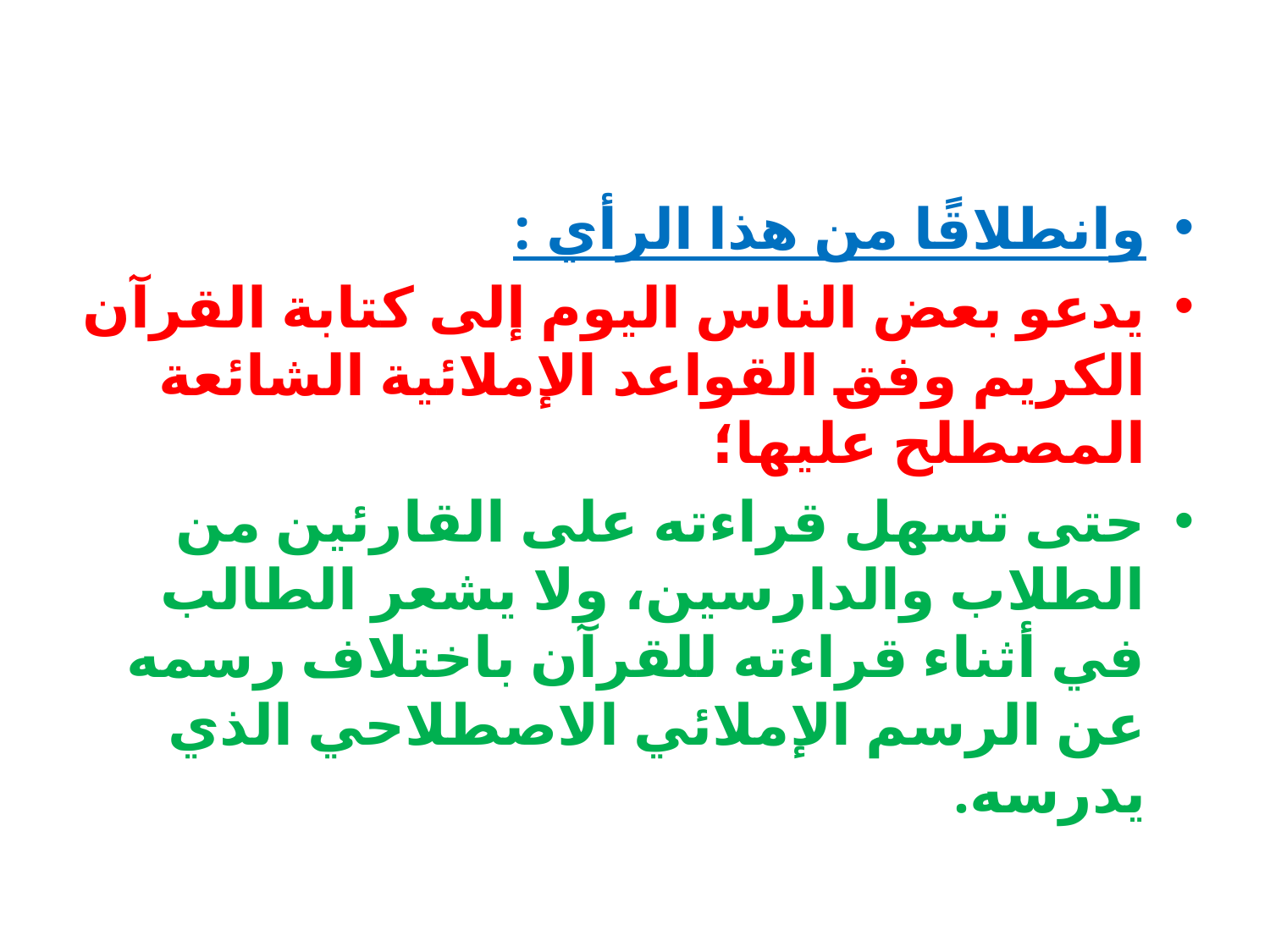

وانطلاقًا من هذا الرأي :
يدعو بعض الناس اليوم إلى كتابة القرآن الكريم وفق القواعد الإملائية الشائعة المصطلح عليها؛
حتى تسهل قراءته على القارئين من الطلاب والدارسين، ولا يشعر الطالب في أثناء قراءته للقرآن باختلاف رسمه عن الرسم الإملائي الاصطلاحي الذي يدرسه.